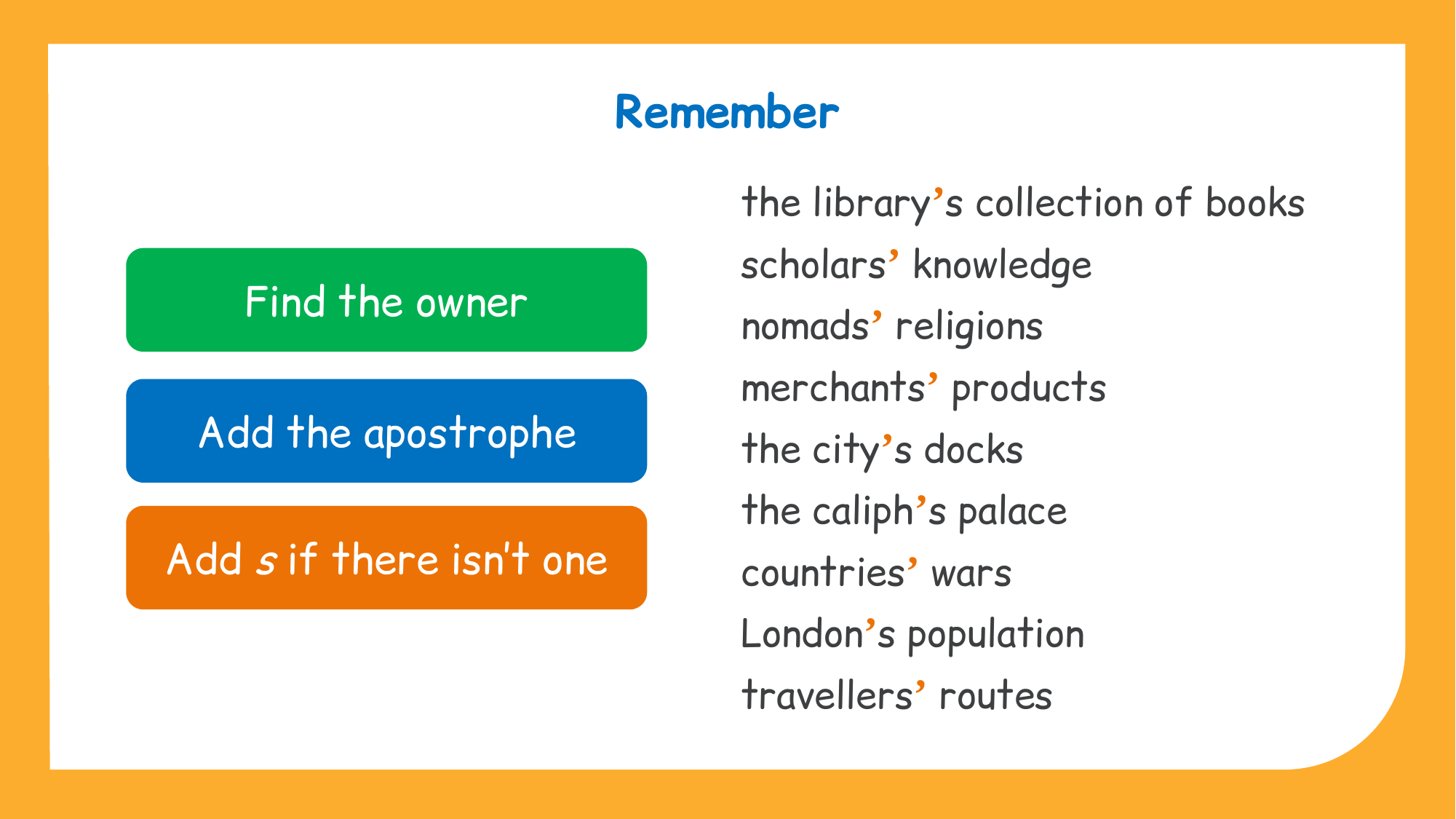

Remember
the library’s collection of books
scholars’ knowledge
nomads’ religions
merchants’ products
the city’s docks
the caliph’s palace
countries’ wars
London’s population
travellers’ routes
Find the owner
Add the apostrophe
Add s if there isn’t one